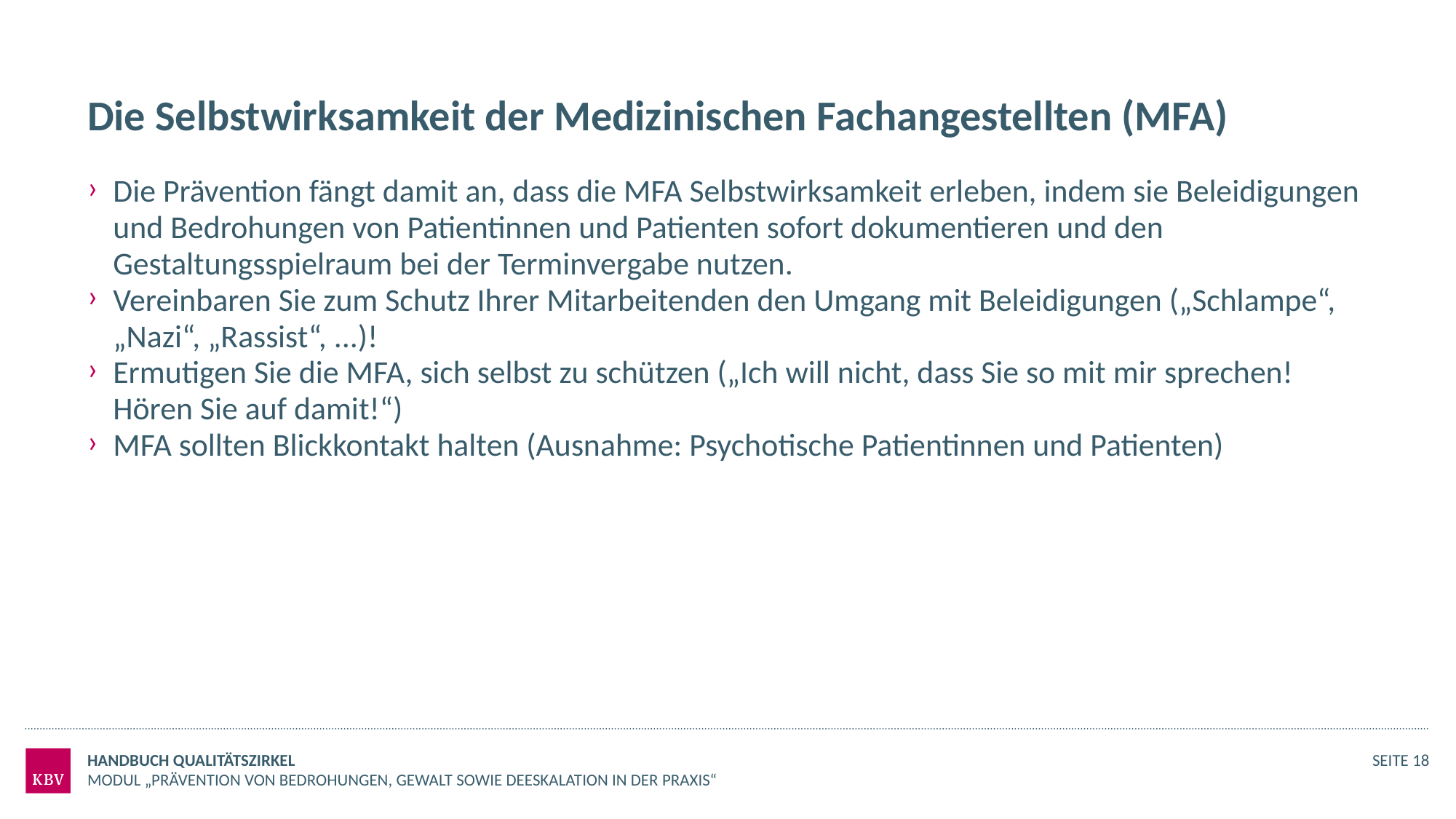

# Die Selbstwirksamkeit der Medizinischen Fachangestellten (MFA)
Die Prävention fängt damit an, dass die MFA Selbstwirksamkeit erleben, indem sie Beleidigungen und Bedrohungen von Patientinnen und Patienten sofort dokumentieren und den Gestaltungsspielraum bei der Terminvergabe nutzen.
Vereinbaren Sie zum Schutz Ihrer Mitarbeitenden den Umgang mit Beleidigungen („Schlampe“, „Nazi“, „Rassist“, ...)!
Ermutigen Sie die MFA, sich selbst zu schützen („Ich will nicht, dass Sie so mit mir sprechen! Hören Sie auf damit!“)
MFA sollten Blickkontakt halten (Ausnahme: Psychotische Patientinnen und Patienten)

Handbuch Qualitätszirkel
Seite 18
Modul „Prävention von Bedrohungen, Gewalt sowie Deeskalation in der Praxis“